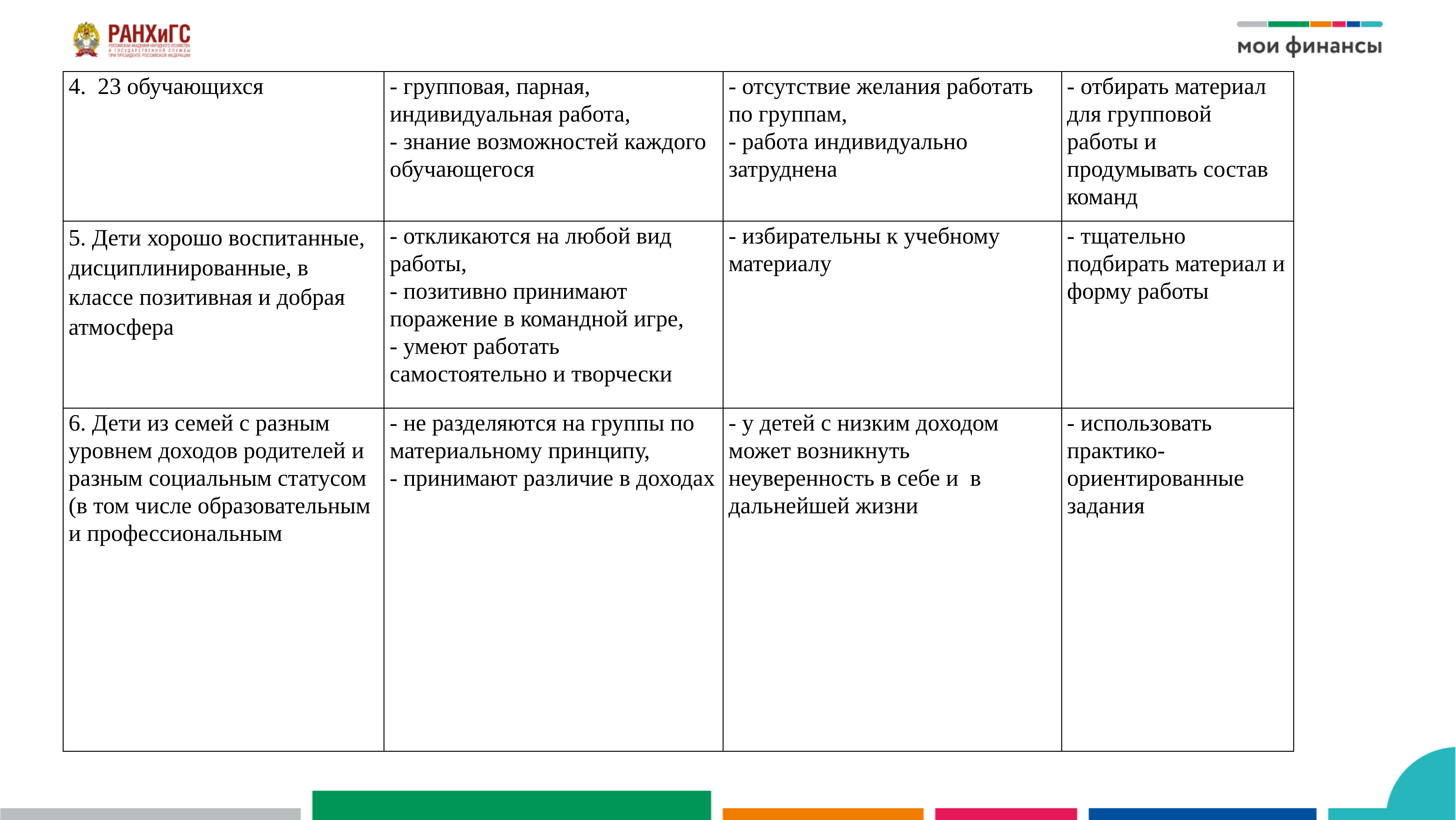

| 4. 23 обучающихся | - групповая, парная, индивидуальная работа, - знание возможностей каждого обучающегося | - отсутствие желания работать по группам, - работа индивидуально затруднена | - отбирать материал для групповой работы и продумывать состав команд |
| --- | --- | --- | --- |
| 5. Дети хорошо воспитанные, дисциплинированные, в классе позитивная и добрая атмосфера | - откликаются на любой вид работы, - позитивно принимают поражение в командной игре, - умеют работать самостоятельно и творчески | - избирательны к учебному материалу | - тщательно подбирать материал и форму работы |
| 6. Дети из семей с разным уровнем доходов родителей и разным социальным статусом (в том числе образовательным и профессиональным | - не разделяются на группы по материальному принципу, - принимают различие в доходах | - у детей с низким доходом может возникнуть неуверенность в себе и в дальнейшей жизни | - использовать практико-ориентированные задания |